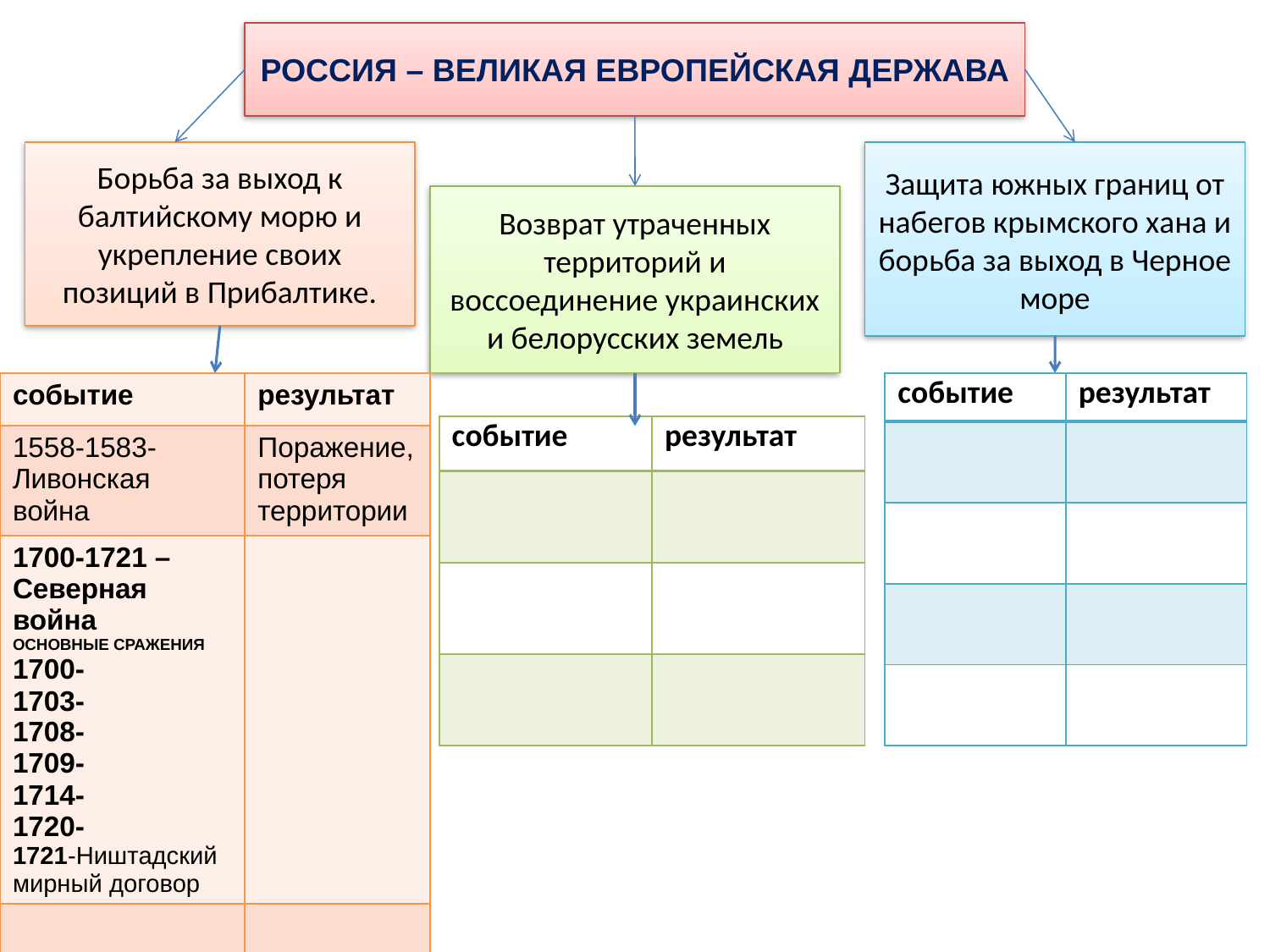

Россия – великая европейская держава
Борьба за выход к балтийскому морю и укрепление своих позиций в Прибалтике.
Защита южных границ от набегов крымского хана и борьба за выход в Черное море
Возврат утраченных территорий и воссоединение украинских и белорусских земель
| событие | результат |
| --- | --- |
| 1558-1583- Ливонская война | Поражение, потеря территории |
| 1700-1721 – Северная война ОСНОВНЫЕ СРАЖЕНИЯ 1700- 1703- 1708- 1709- 1714- 1720- 1721-Ништадский мирный договор |  |
|  |  |
| событие | результат |
| --- | --- |
|  |  |
|  |  |
|  |  |
|  |  |
| событие | результат |
| --- | --- |
|  |  |
|  |  |
|  |  |